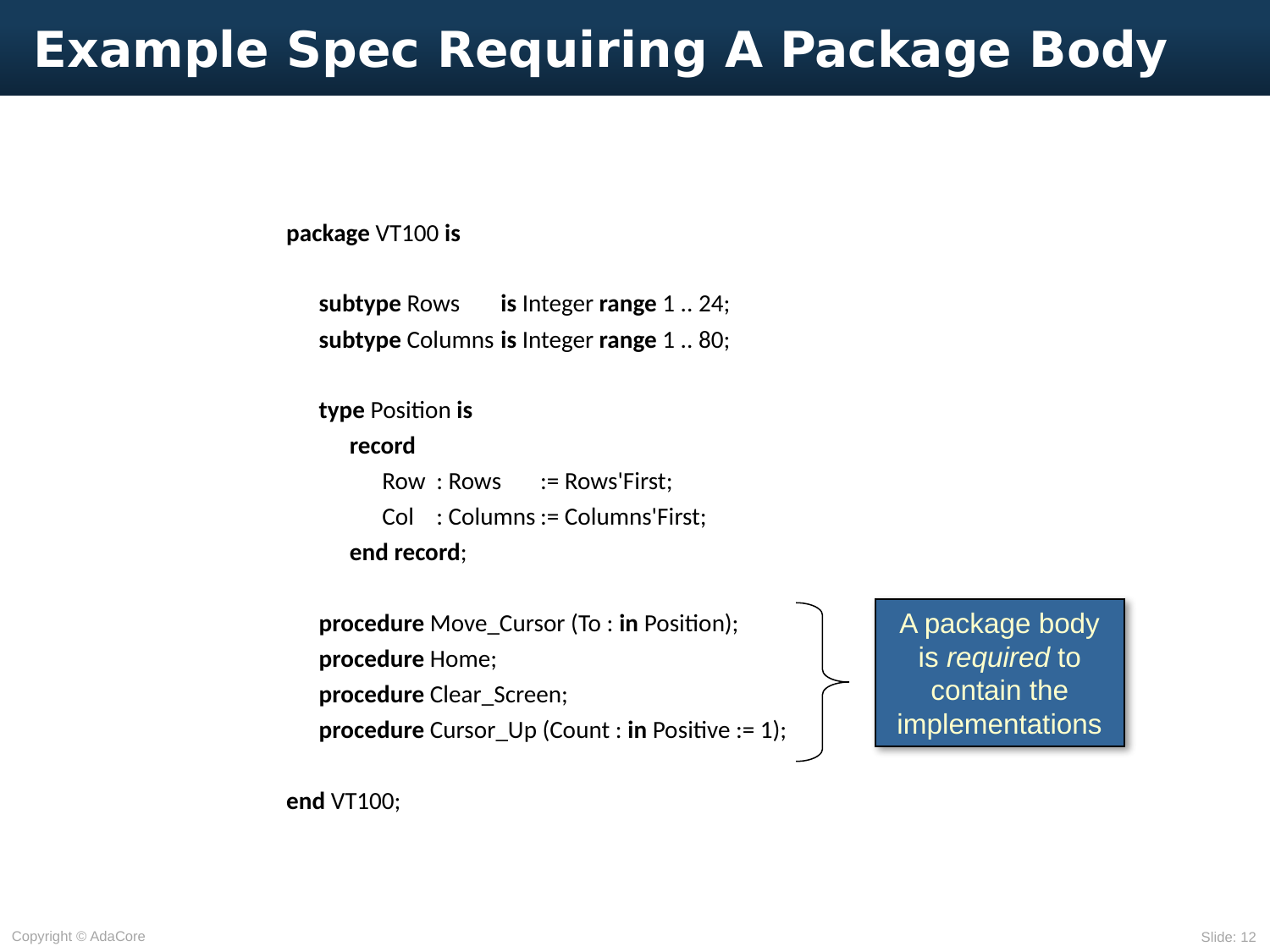

# Example Spec Requiring A Package Body
package VT100 is

	subtype Rows	is Integer range 1 .. 24;
	subtype Columns	is Integer range 1 .. 80;

	type Position is
		record
			Row	: Rows	:= Rows'First;
			Col	: Columns	:= Columns'First;
		end record;

	procedure Move_Cursor (To : in Position);
	procedure Home;
	procedure Clear_Screen;
	procedure Cursor_Up (Count : in Positive := 1);

end VT100;
A package body is required to contain the implementations